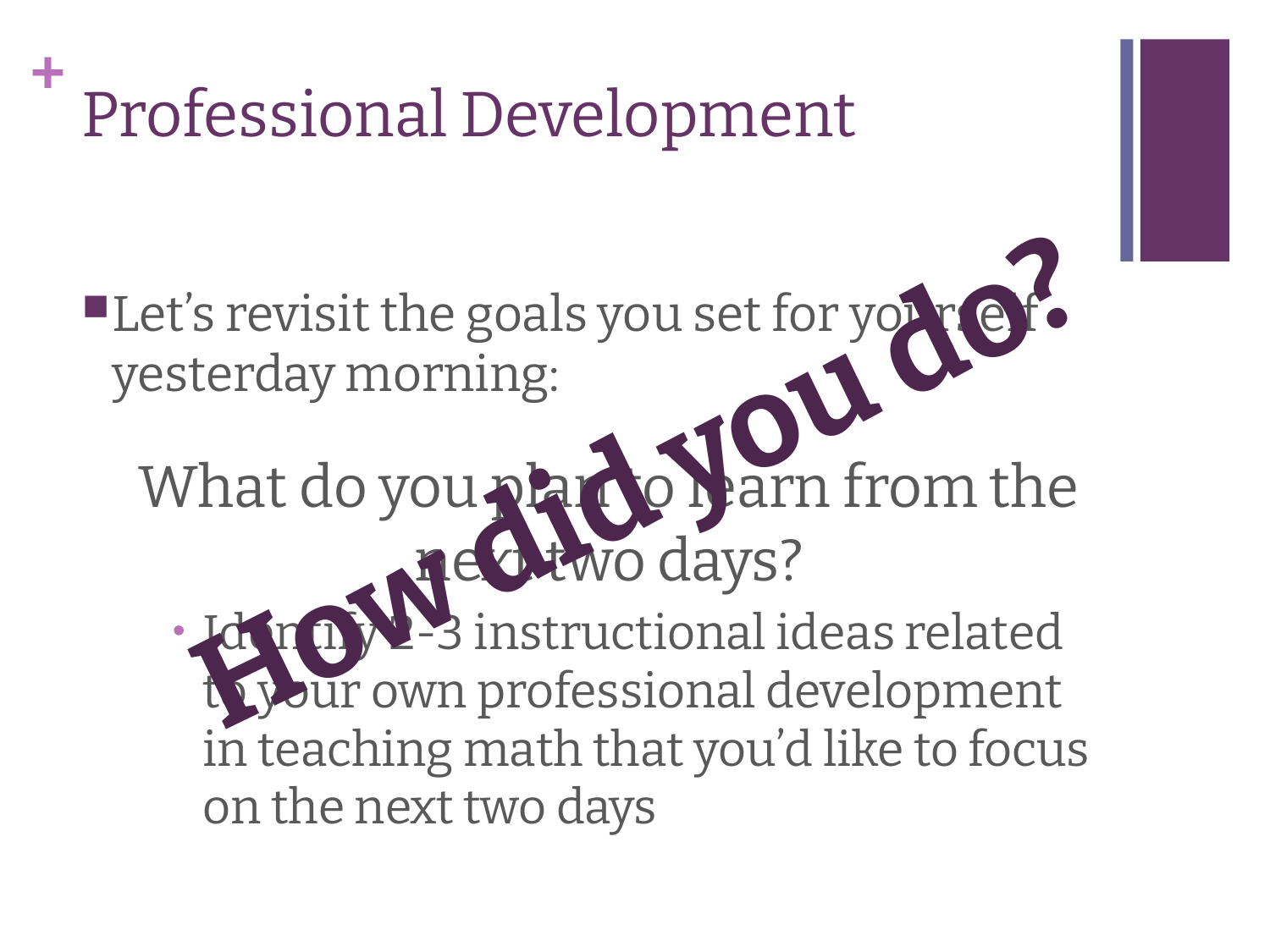

# Professional Development
Let’s revisit the goals you set for yourself yesterday morning:
	What do you plan to learn from the next two days?
Identify 2-3 instructional ideas related to your own professional development in teaching math that you’d like to focus on the next two days

How did you do?